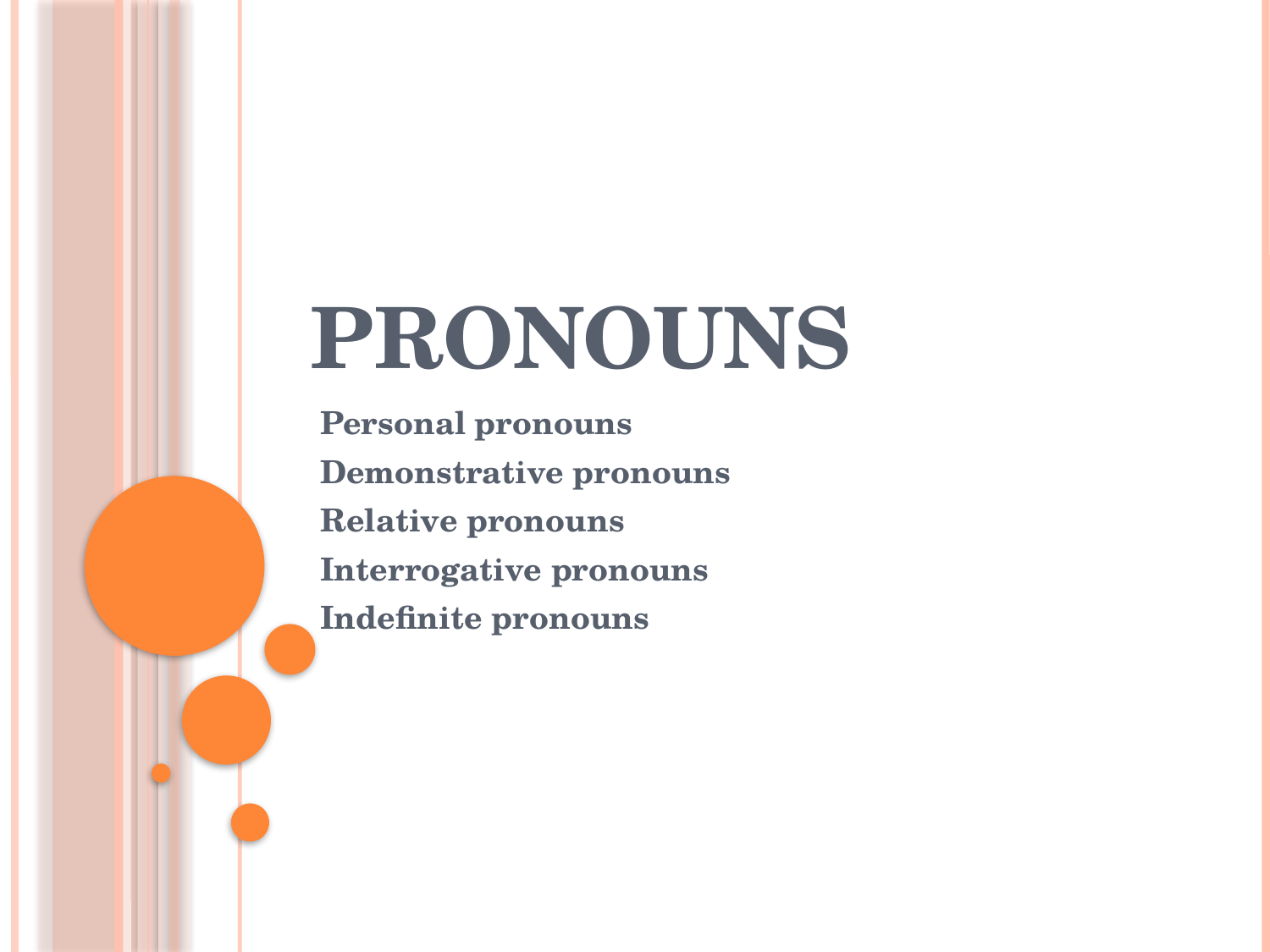

# pronouns
Personal pronouns
Demonstrative pronouns
Relative pronouns
Interrogative pronouns
Indefinite pronouns